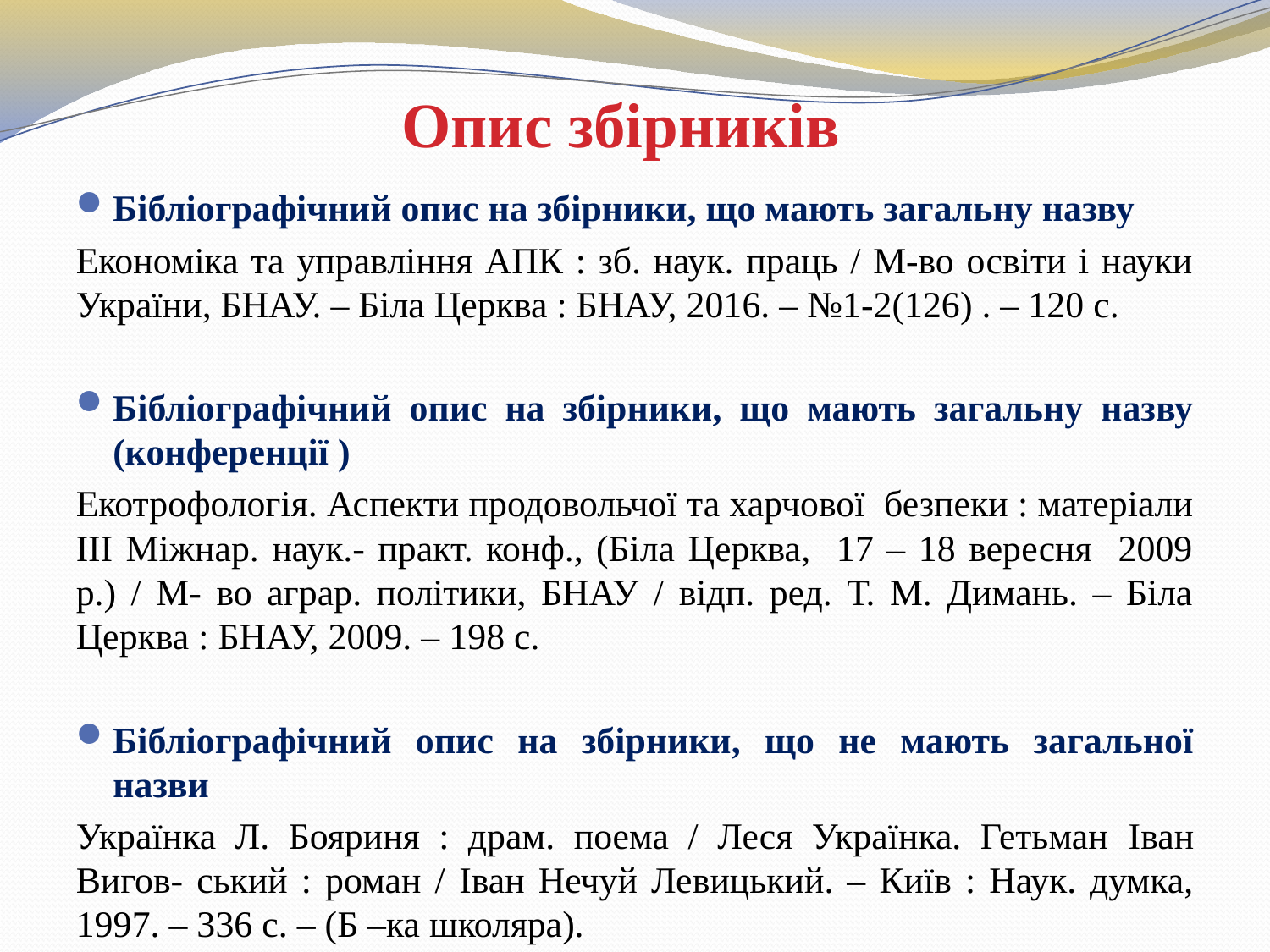

# Опис збірників
Бібліографічний опис на збірники, що мають загальну назву
Економіка та управління АПК : зб. наук. праць / М-во освіти і науки України, БНАУ. – Біла Церква : БНАУ, 2016. – №1-2(126) . – 120 с.

Бібліографічний опис на збірники, що мають загальну назву (конференції )
Екотрофологія. Аспекти продовольчої та харчової  безпеки : матеріали III Міжнар. наук.- практ. конф., (Біла Церква,  17 – 18 вересня  2009 р.) / М- во аграр. політики, БНАУ / відп. ред. Т. М. Димань. – Біла Церква : БНАУ, 2009. – 198 с.

Бібліографічний опис на збірники, що не мають загальної назви
Українка Л. Бояриня : драм. поема / Леся Українка. Гетьман Iван Вигов- ський : роман / Iван Нечуй Левицький. – Київ : Наук. думка, 1997. – 336 с. – (Б –ка школяра).